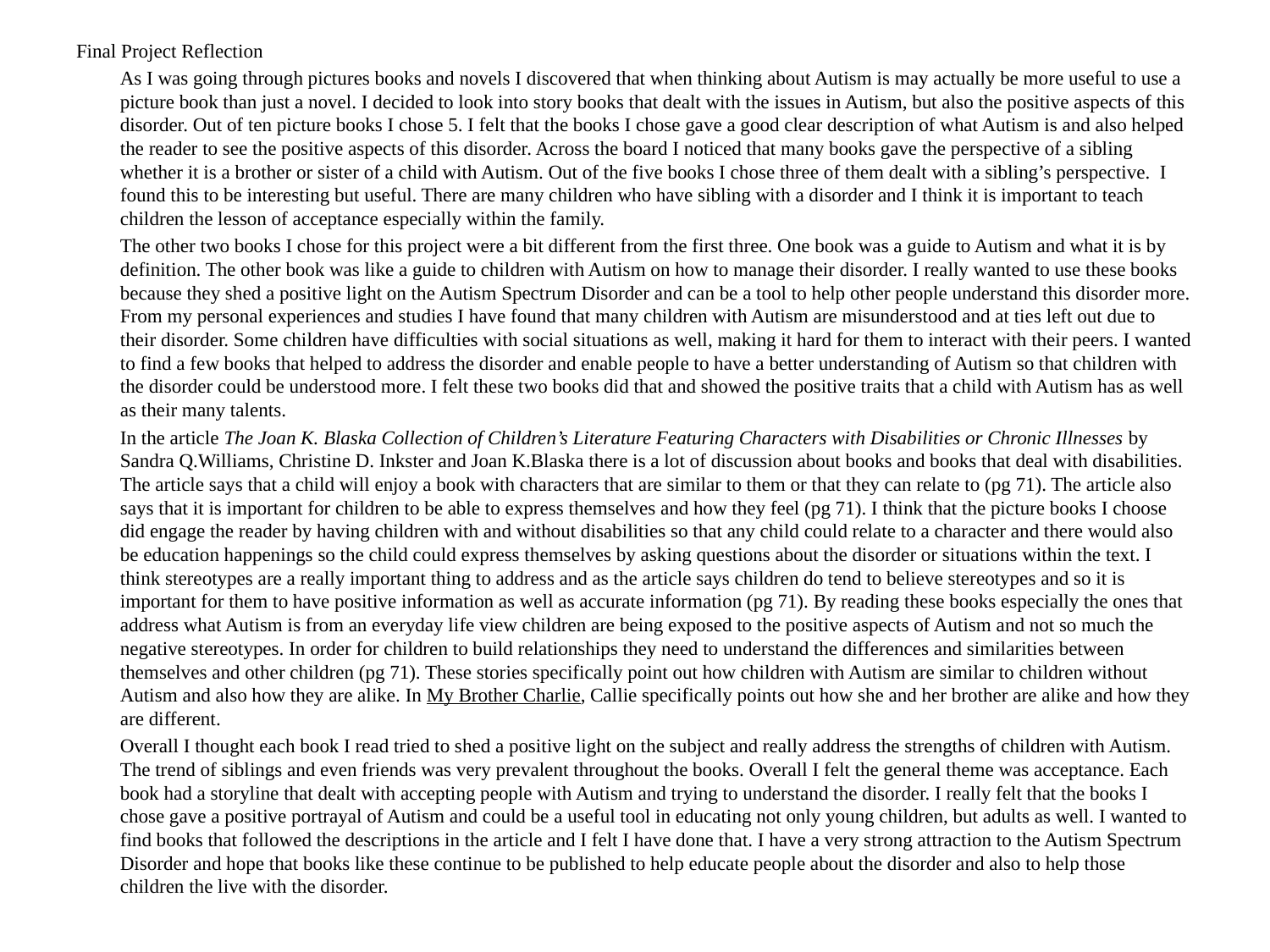

Final Project Reflection
		As I was going through pictures books and novels I discovered that when thinking about Autism is may actually be more useful to use a picture book than just a novel. I decided to look into story books that dealt with the issues in Autism, but also the positive aspects of this disorder. Out of ten picture books I chose 5. I felt that the books I chose gave a good clear description of what Autism is and also helped the reader to see the positive aspects of this disorder. Across the board I noticed that many books gave the perspective of a sibling whether it is a brother or sister of a child with Autism. Out of the five books I chose three of them dealt with a sibling’s perspective.  I found this to be interesting but useful. There are many children who have sibling with a disorder and I think it is important to teach children the lesson of acceptance especially within the family.
		The other two books I chose for this project were a bit different from the first three. One book was a guide to Autism and what it is by definition. The other book was like a guide to children with Autism on how to manage their disorder. I really wanted to use these books because they shed a positive light on the Autism Spectrum Disorder and can be a tool to help other people understand this disorder more. From my personal experiences and studies I have found that many children with Autism are misunderstood and at ties left out due to their disorder. Some children have difficulties with social situations as well, making it hard for them to interact with their peers. I wanted to find a few books that helped to address the disorder and enable people to have a better understanding of Autism so that children with the disorder could be understood more. I felt these two books did that and showed the positive traits that a child with Autism has as well as their many talents.
		In the article The Joan K. Blaska Collection of Children’s Literature Featuring Characters with Disabilities or Chronic Illnesses by Sandra Q.Williams, Christine D. Inkster and Joan K.Blaska there is a lot of discussion about books and books that deal with disabilities. The article says that a child will enjoy a book with characters that are similar to them or that they can relate to (pg 71). The article also says that it is important for children to be able to express themselves and how they feel (pg 71). I think that the picture books I choose did engage the reader by having children with and without disabilities so that any child could relate to a character and there would also be education happenings so the child could express themselves by asking questions about the disorder or situations within the text. I think stereotypes are a really important thing to address and as the article says children do tend to believe stereotypes and so it is important for them to have positive information as well as accurate information (pg 71). By reading these books especially the ones that address what Autism is from an everyday life view children are being exposed to the positive aspects of Autism and not so much the negative stereotypes. In order for children to build relationships they need to understand the differences and similarities between themselves and other children (pg 71). These stories specifically point out how children with Autism are similar to children without Autism and also how they are alike. In My Brother Charlie, Callie specifically points out how she and her brother are alike and how they are different.
		Overall I thought each book I read tried to shed a positive light on the subject and really address the strengths of children with Autism. The trend of siblings and even friends was very prevalent throughout the books. Overall I felt the general theme was acceptance. Each book had a storyline that dealt with accepting people with Autism and trying to understand the disorder. I really felt that the books I chose gave a positive portrayal of Autism and could be a useful tool in educating not only young children, but adults as well. I wanted to find books that followed the descriptions in the article and I felt I have done that. I have a very strong attraction to the Autism Spectrum Disorder and hope that books like these continue to be published to help educate people about the disorder and also to help those children the live with the disorder.